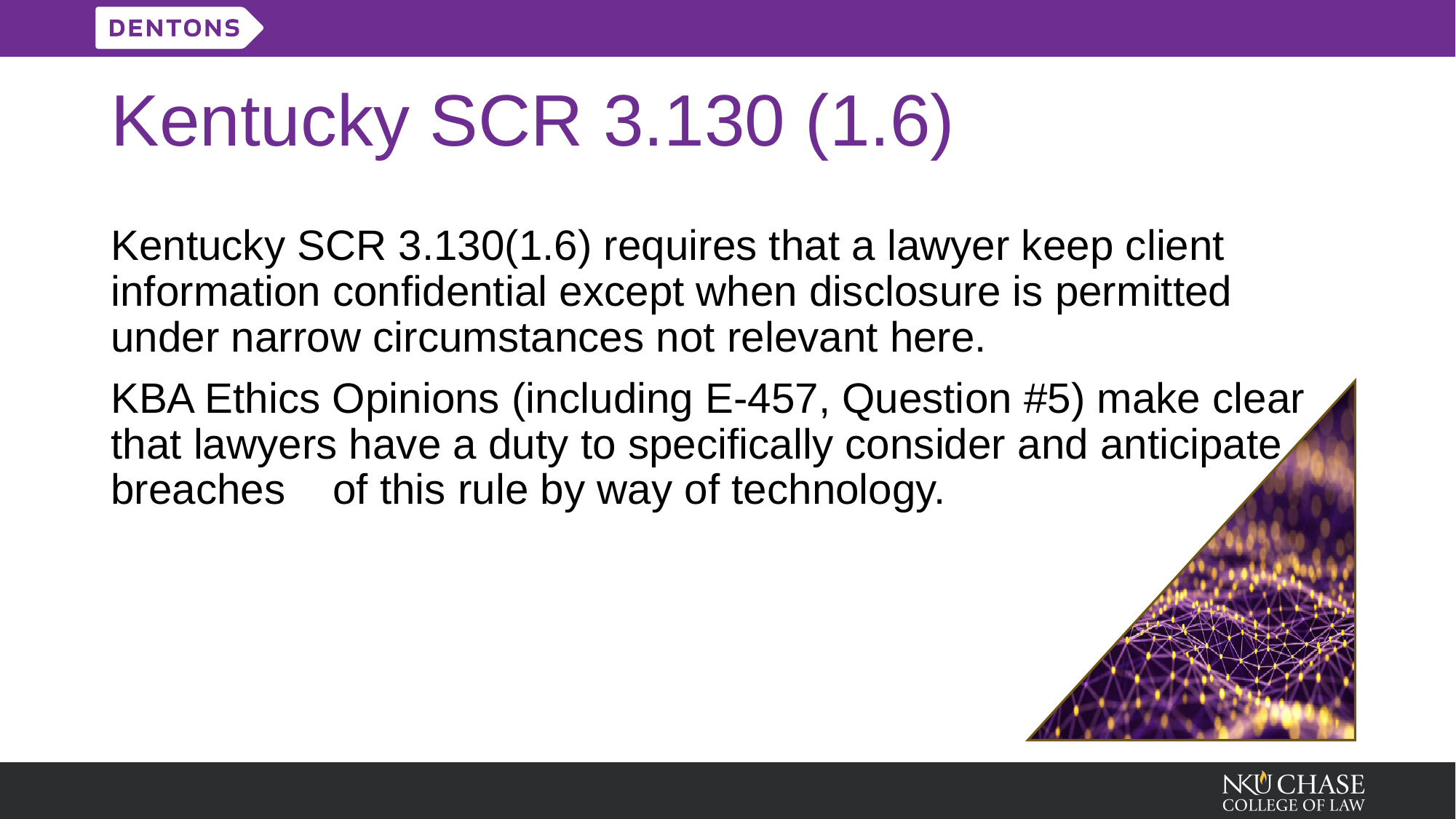

# Kentucky SCR 3.130 (1.6)
Kentucky SCR 3.130(1.6) requires that a lawyer keep client information confidential except when disclosure is permitted under narrow circumstances not relevant here.
KBA Ethics Opinions (including E-457, Question #5) make clear that lawyers have a duty to specifically consider and anticipate breaches    of this rule by way of technology.